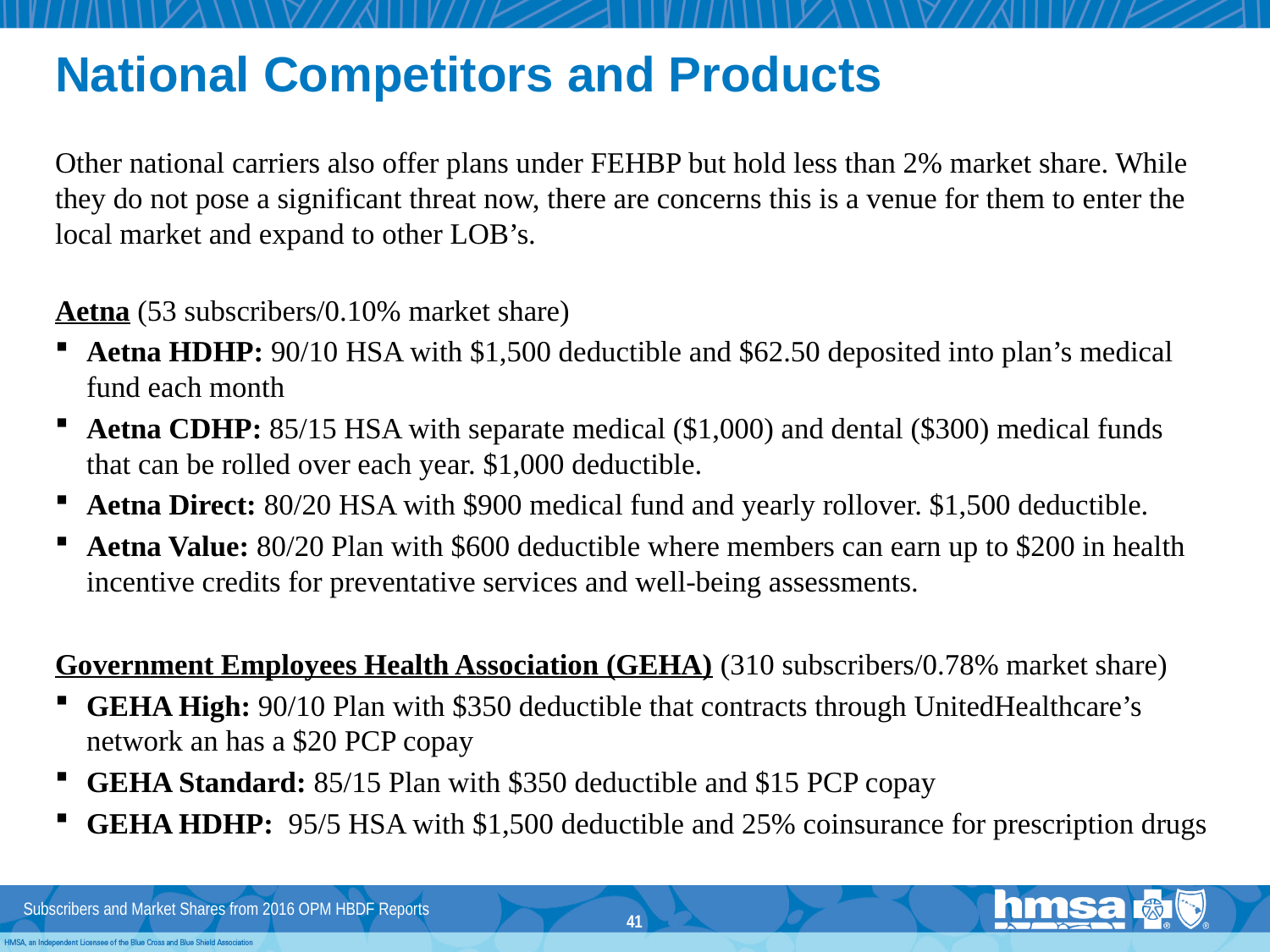

# National Competitors and Products
Other national carriers also offer plans under FEHBP but hold less than 2% market share. While they do not pose a significant threat now, there are concerns this is a venue for them to enter the local market and expand to other LOB’s.
Aetna (53 subscribers/0.10% market share)
Aetna HDHP: 90/10 HSA with $1,500 deductible and $62.50 deposited into plan’s medical fund each month
Aetna CDHP: 85/15 HSA with separate medical ($1,000) and dental ($300) medical funds that can be rolled over each year. $1,000 deductible.
Aetna Direct: 80/20 HSA with $900 medical fund and yearly rollover. $1,500 deductible.
Aetna Value: 80/20 Plan with $600 deductible where members can earn up to $200 in health incentive credits for preventative services and well-being assessments.

Government Employees Health Association (GEHA) (310 subscribers/0.78% market share)
GEHA High: 90/10 Plan with $350 deductible that contracts through UnitedHealthcare’s network an has a $20 PCP copay
GEHA Standard: 85/15 Plan with $350 deductible and $15 PCP copay
GEHA HDHP:  95/5 HSA with $1,500 deductible and 25% coinsurance for prescription drugs
Subscribers and Market Shares from 2016 OPM HBDF Reports
41